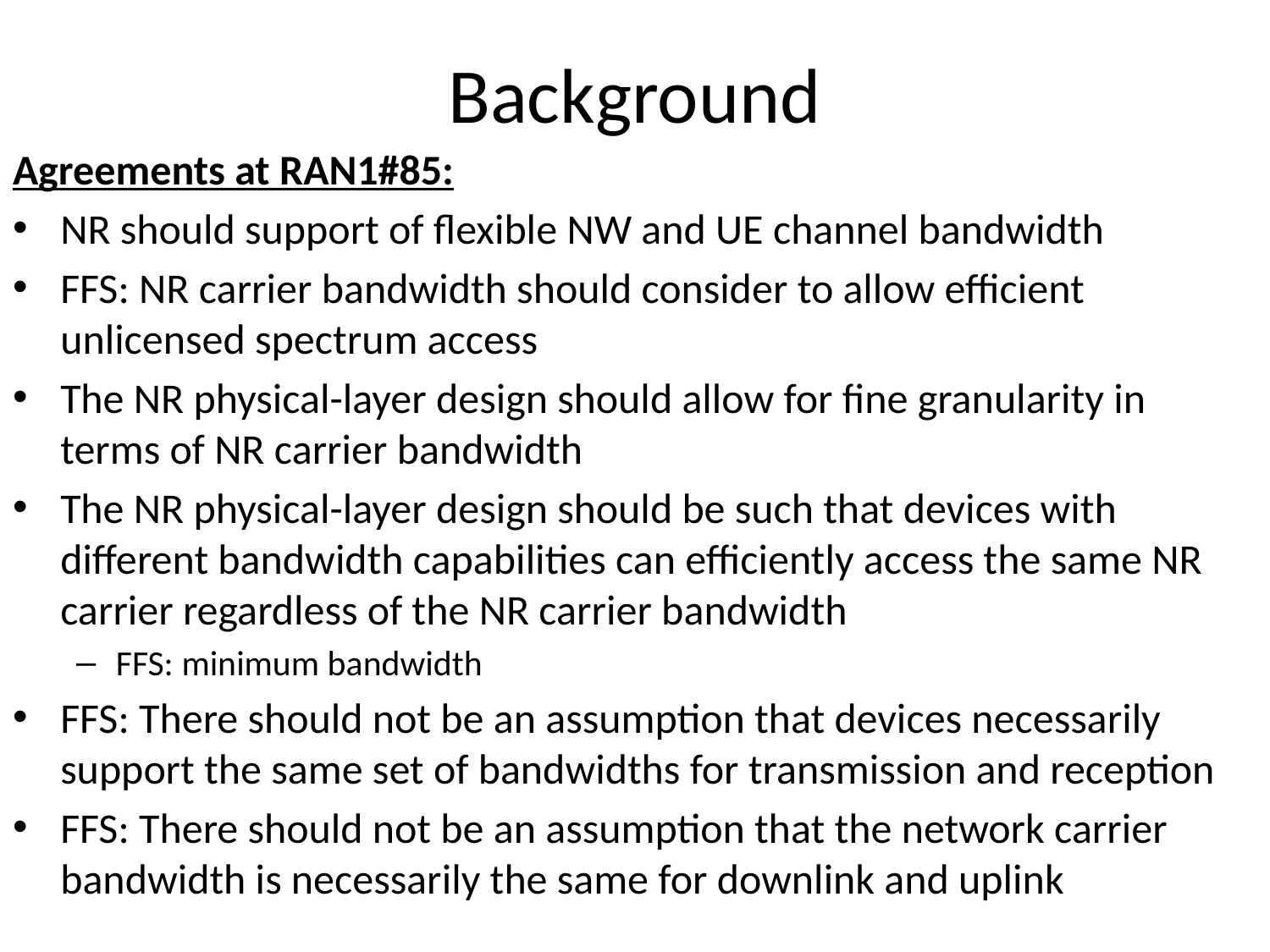

# Background
Agreements at RAN1#85:
NR should support of flexible NW and UE channel bandwidth
FFS: NR carrier bandwidth should consider to allow efficient unlicensed spectrum access
The NR physical-layer design should allow for fine granularity in terms of NR carrier bandwidth
The NR physical-layer design should be such that devices with different bandwidth capabilities can efficiently access the same NR carrier regardless of the NR carrier bandwidth
FFS: minimum bandwidth
FFS: There should not be an assumption that devices necessarily support the same set of bandwidths for transmission and reception
FFS: There should not be an assumption that the network carrier bandwidth is necessarily the same for downlink and uplink